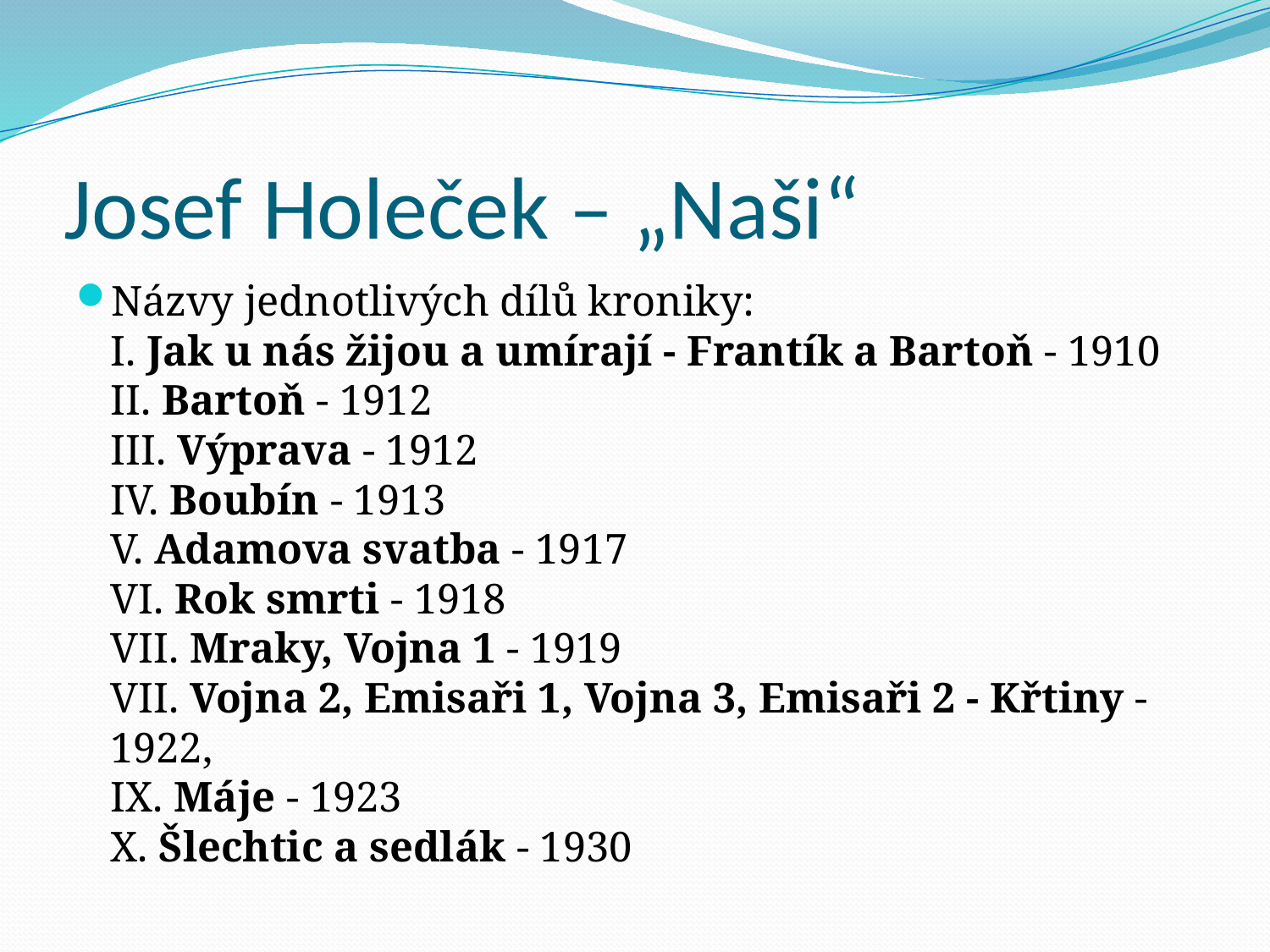

# Josef Holeček – „Naši“
Názvy jednotlivých dílů kroniky:
I. Jak u nás žijou a umírají - Frantík a Bartoň - 1910
II. Bartoň - 1912
III. Výprava - 1912
IV. Boubín - 1913
V. Adamova svatba - 1917
VI. Rok smrti - 1918
VII. Mraky, Vojna 1 - 1919
VII. Vojna 2, Emisaři 1, Vojna 3, Emisaři 2 - Křtiny - 1922,
IX. Máje - 1923
X. Šlechtic a sedlák - 1930